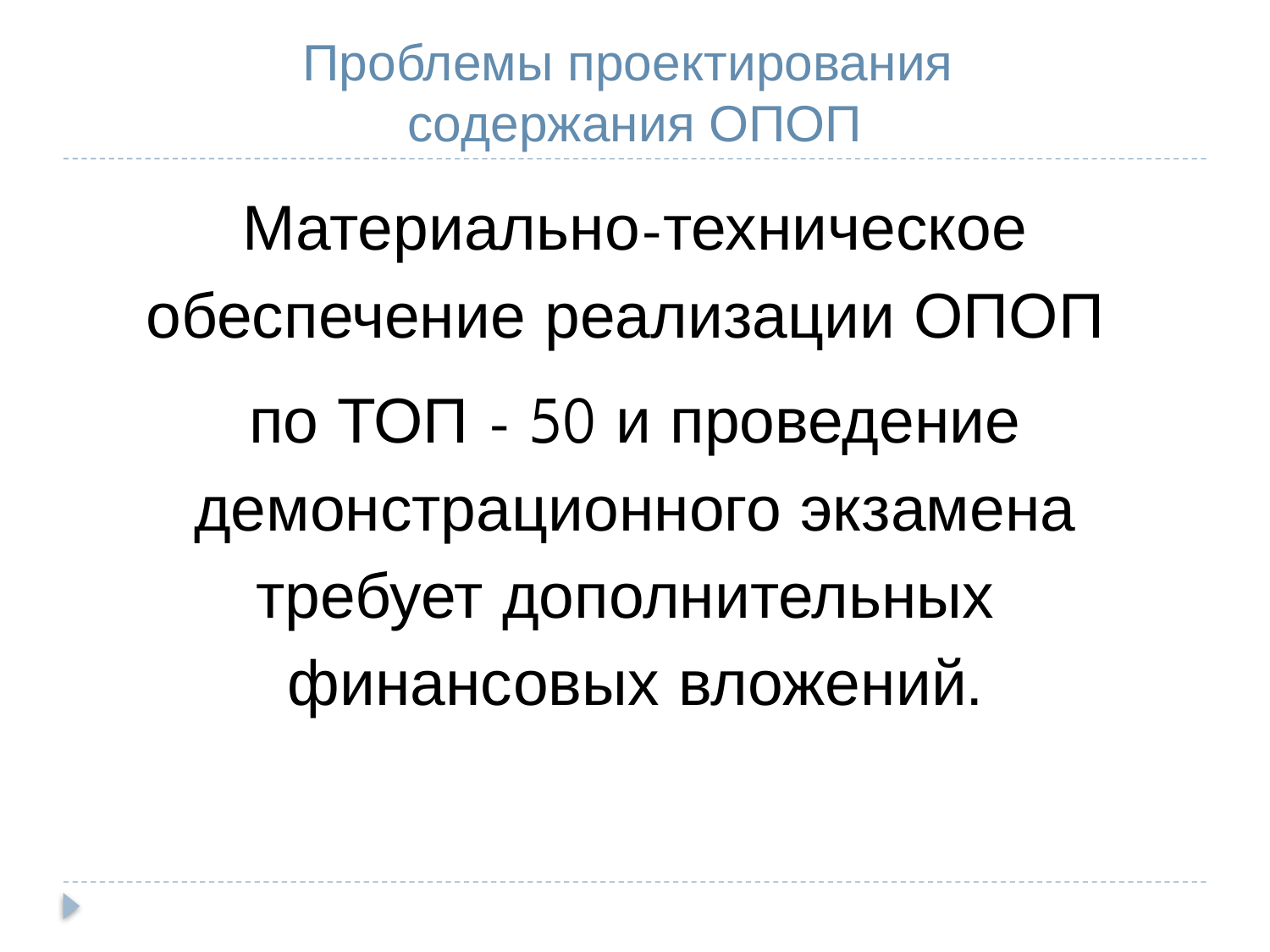

# Проблемы проектирования содержания ОПОП
Материально-техническое обеспечение реализации ОПОП
по ТОП - 50 и проведение демонстрационного экзамена требует дополнительных  финансовых вложений.